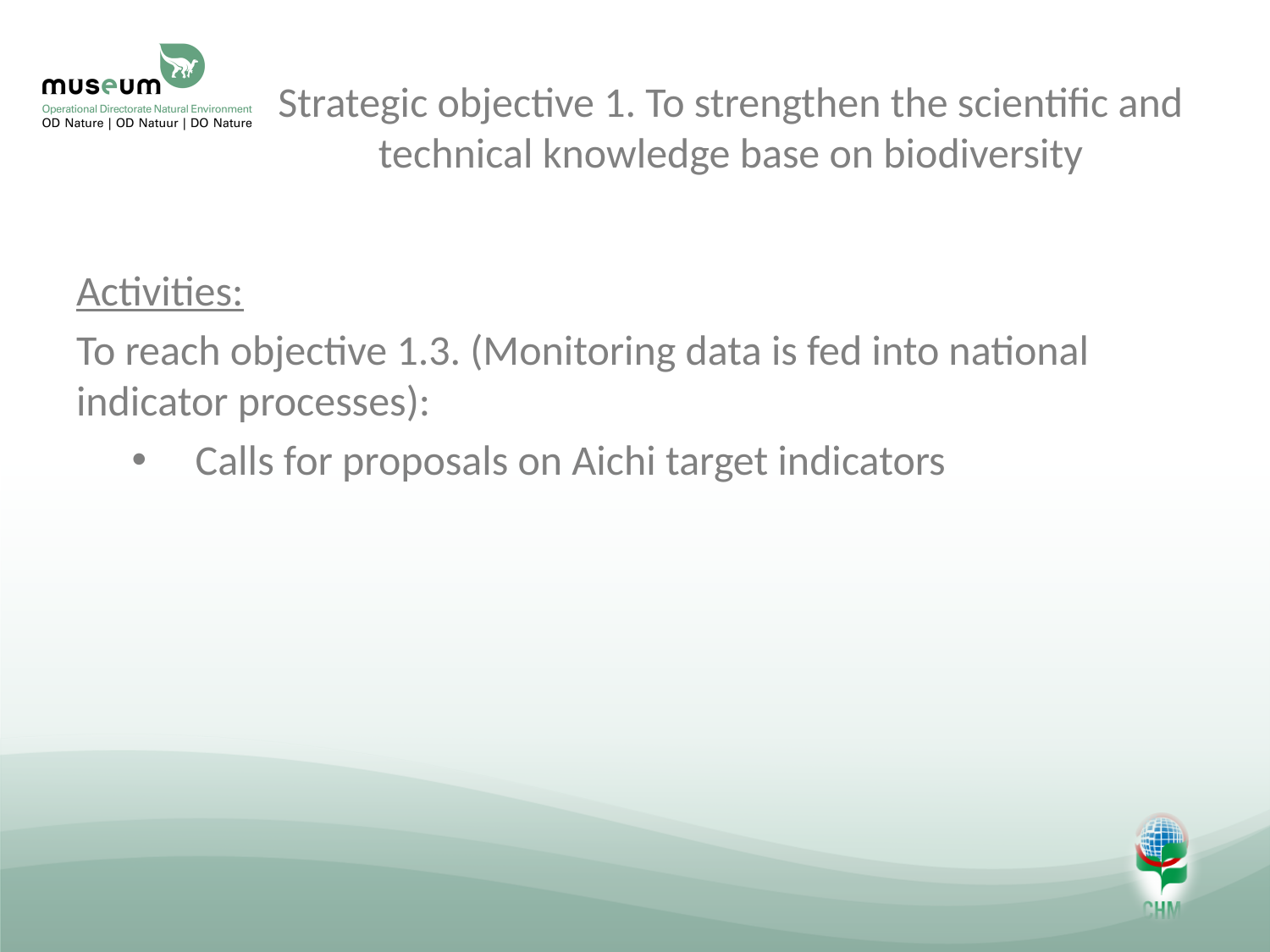

# Strategic objective 1. To strengthen the scientific and technical knowledge base on biodiversity
Activities:
To reach objective 1.3. (Monitoring data is fed into national indicator processes):
Calls for proposals on Aichi target indicators